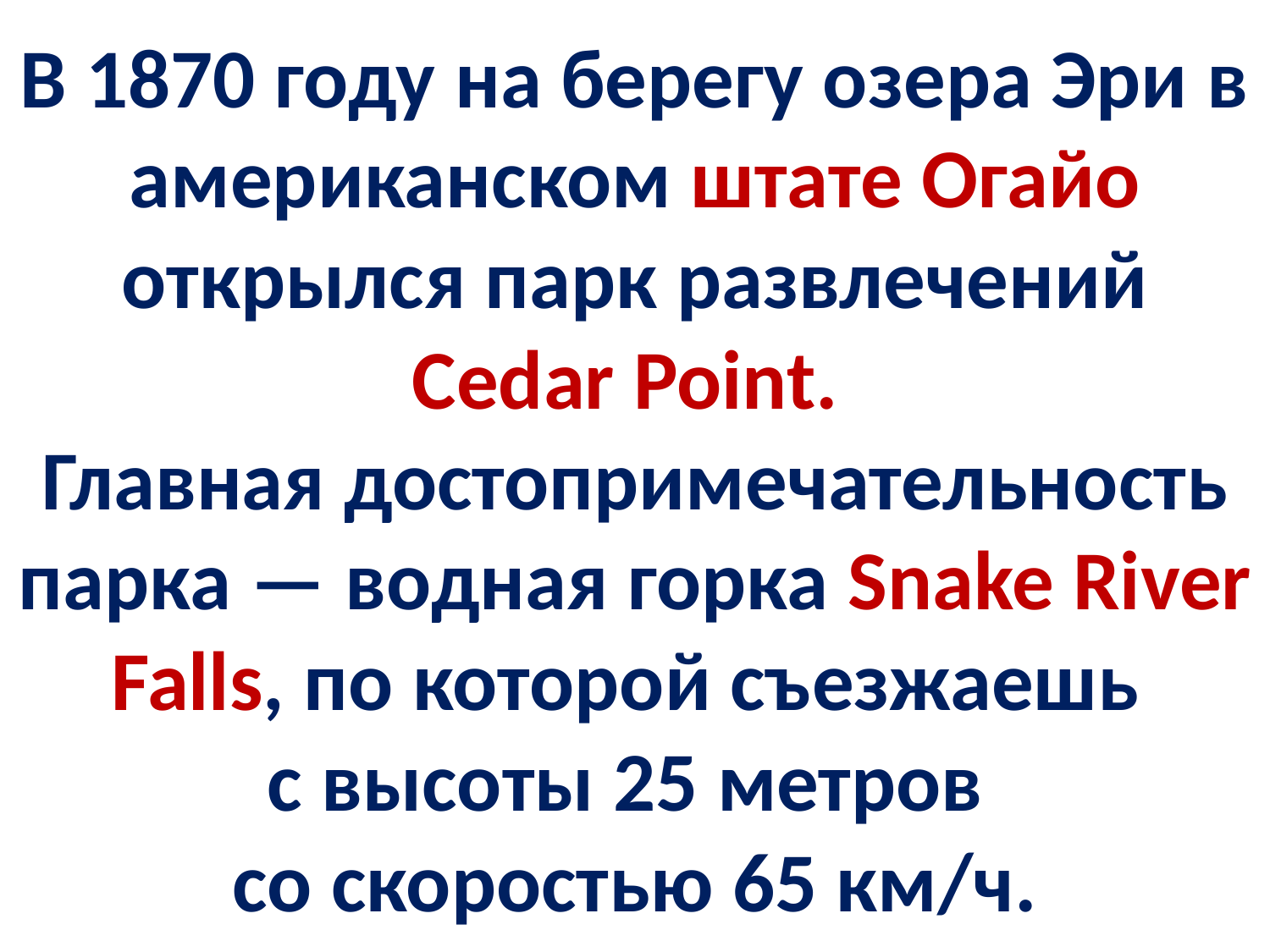

# В 1870 году на берегу озера Эри в американском штате Огайо открылся парк развлечений Cedar Point. Главная достопримечательность парка — водная горка Snake River Falls, по которой съезжаешь с высоты 25 метров со скоростью 65 км/ч.